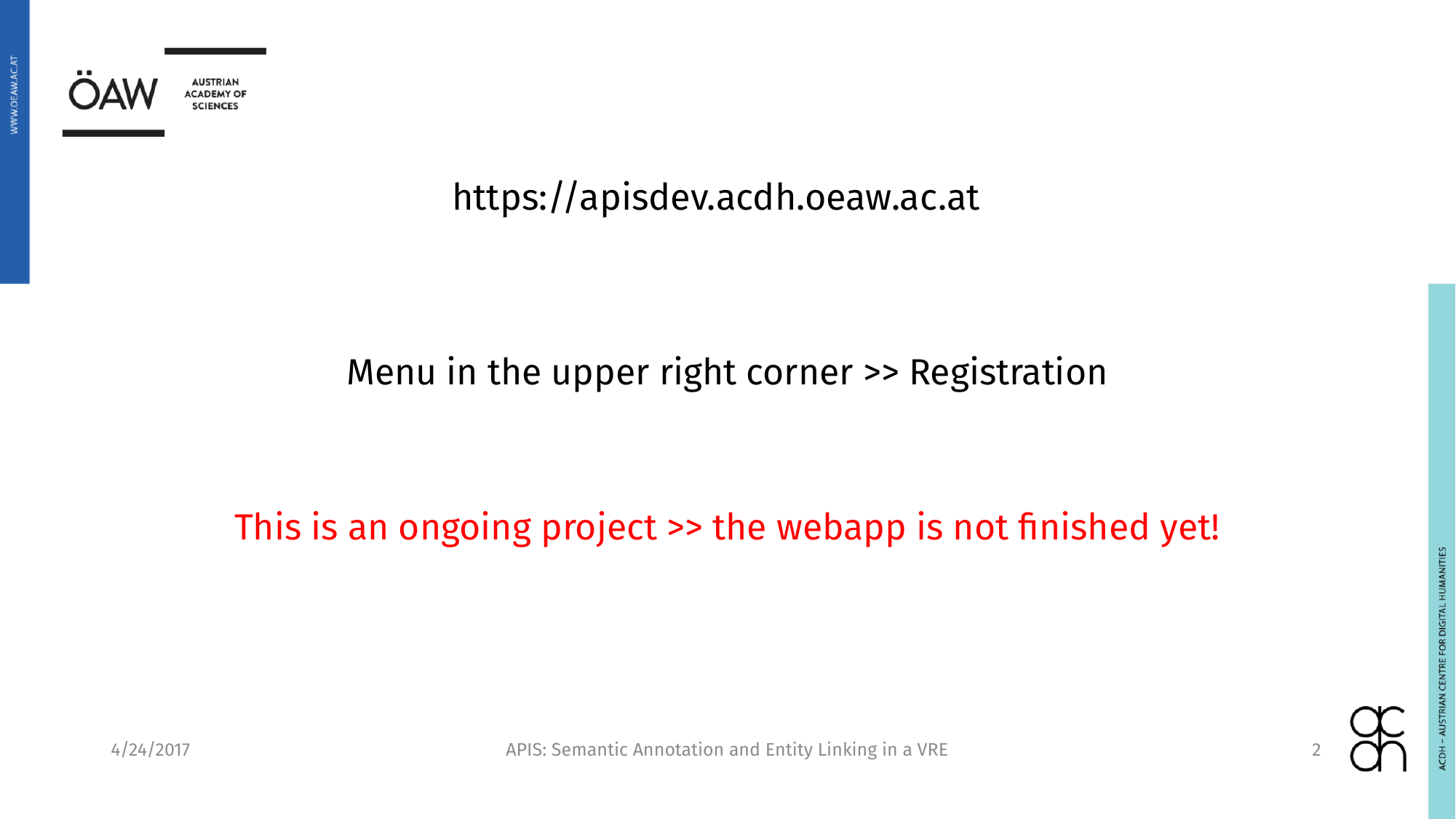

# https://apisdev.acdh.oeaw.ac.at
Menu in the upper right corner >> Registration
This is an ongoing project >> the webapp is not finished yet!
4/24/2017
APIS: Semantic Annotation and Entity Linking in a VRE
2